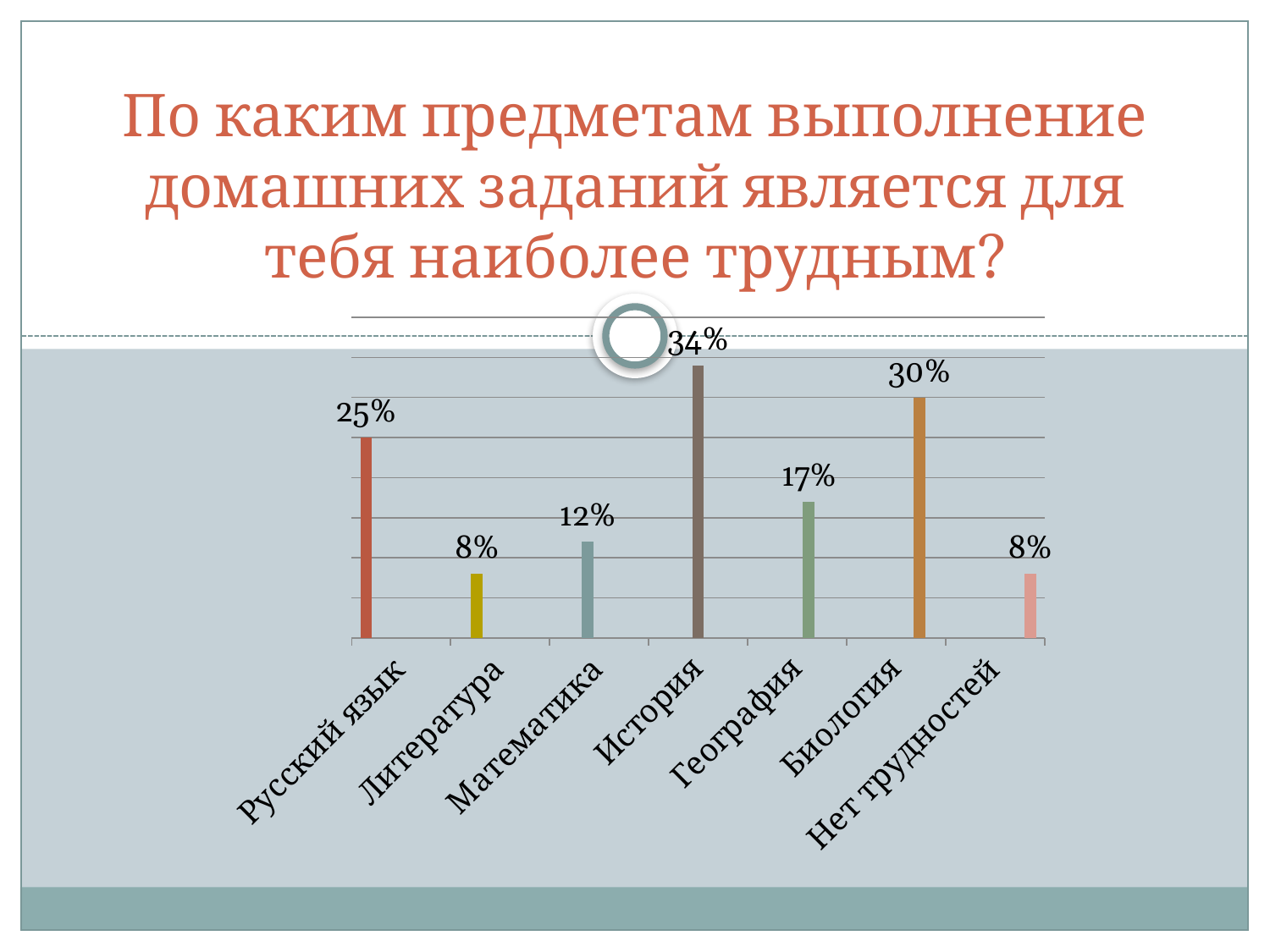

# По каким предметам выполнение домашних заданий является для тебя наиболее трудным?

### Chart

| Category | Ряд 1 | Ряд 2 | Ряд 3 | Ряд 4 | Ряд 5 | Ряд 6 | Ряд 7 |
|---|---|---|---|---|---|---|---|
| Русский язык | 0.25 | None | None | None | None | None | None |
| Литература | None | 0.08 | None | None | None | None | None |
| Математика | None | None | 0.12 | None | None | None | None |
| История | None | None | None | 0.34 | None | None | None |
| География | None | None | None | None | 0.17 | None | None |
| Биология | None | None | None | None | None | 0.3 | None |
| Нет трудностей | None | None | None | None | None | None | 0.08 |